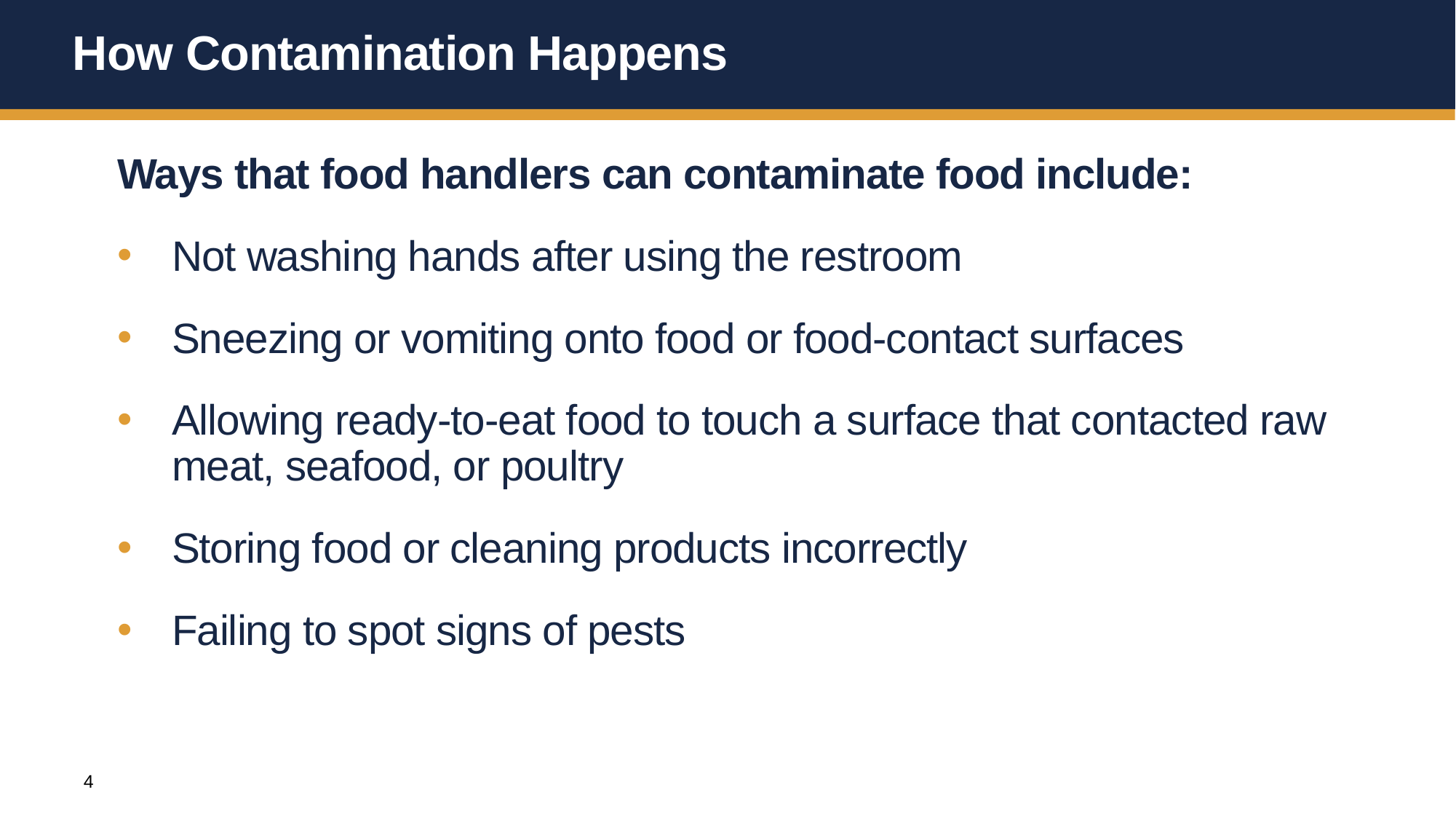

# How Contamination Happens
Ways that food handlers can contaminate food include:
Not washing hands after using the restroom
Sneezing or vomiting onto food or food-contact surfaces
Allowing ready-to-eat food to touch a surface that contacted raw meat, seafood, or poultry
Storing food or cleaning products incorrectly
Failing to spot signs of pests

4